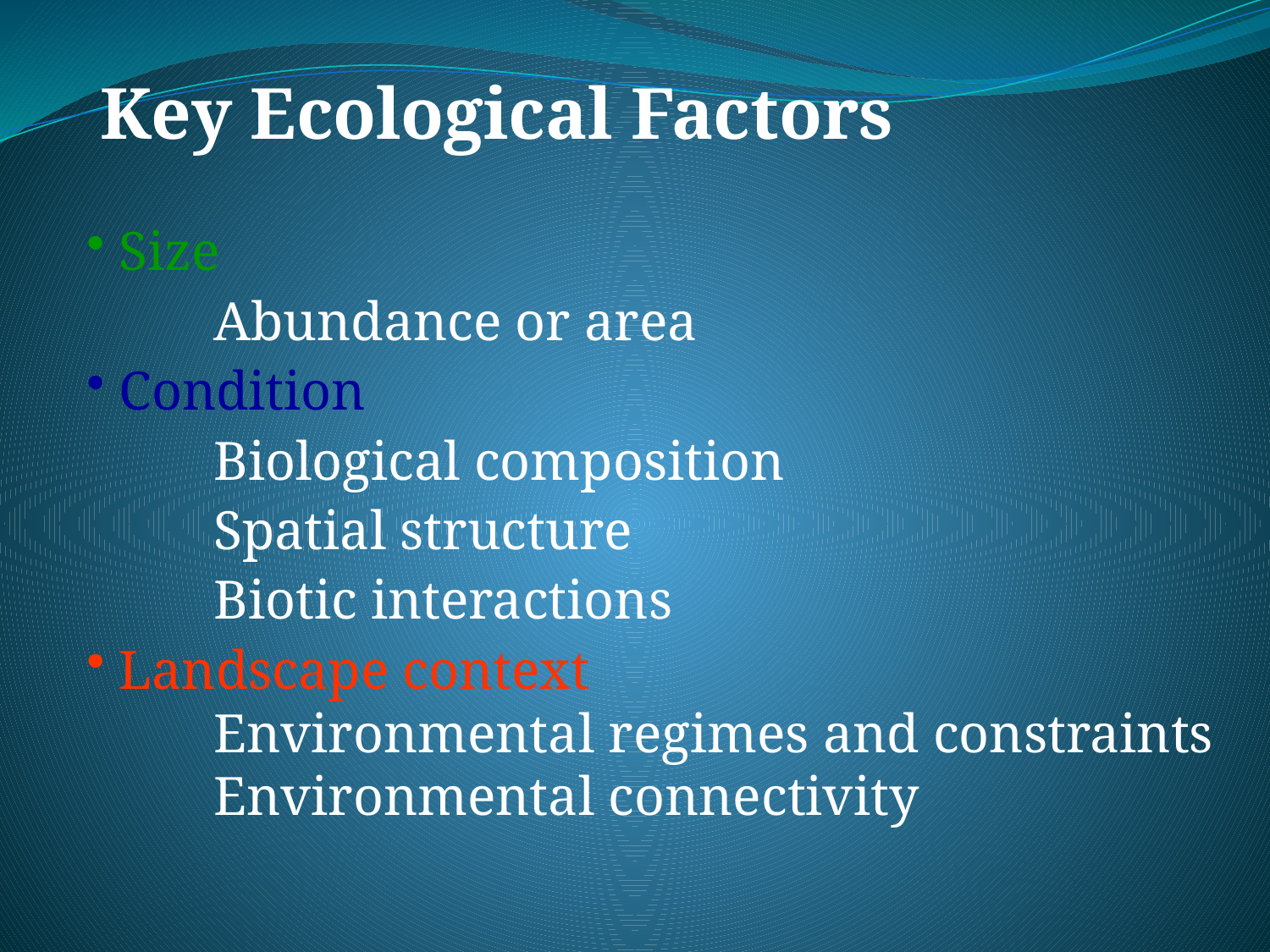

Key Ecological Factors

 Size
	Abundance or area
 Condition
	Biological composition
	Spatial structure
	Biotic interactions
 Landscape context
	Environmental regimes and constraints 		Environmental connectivity